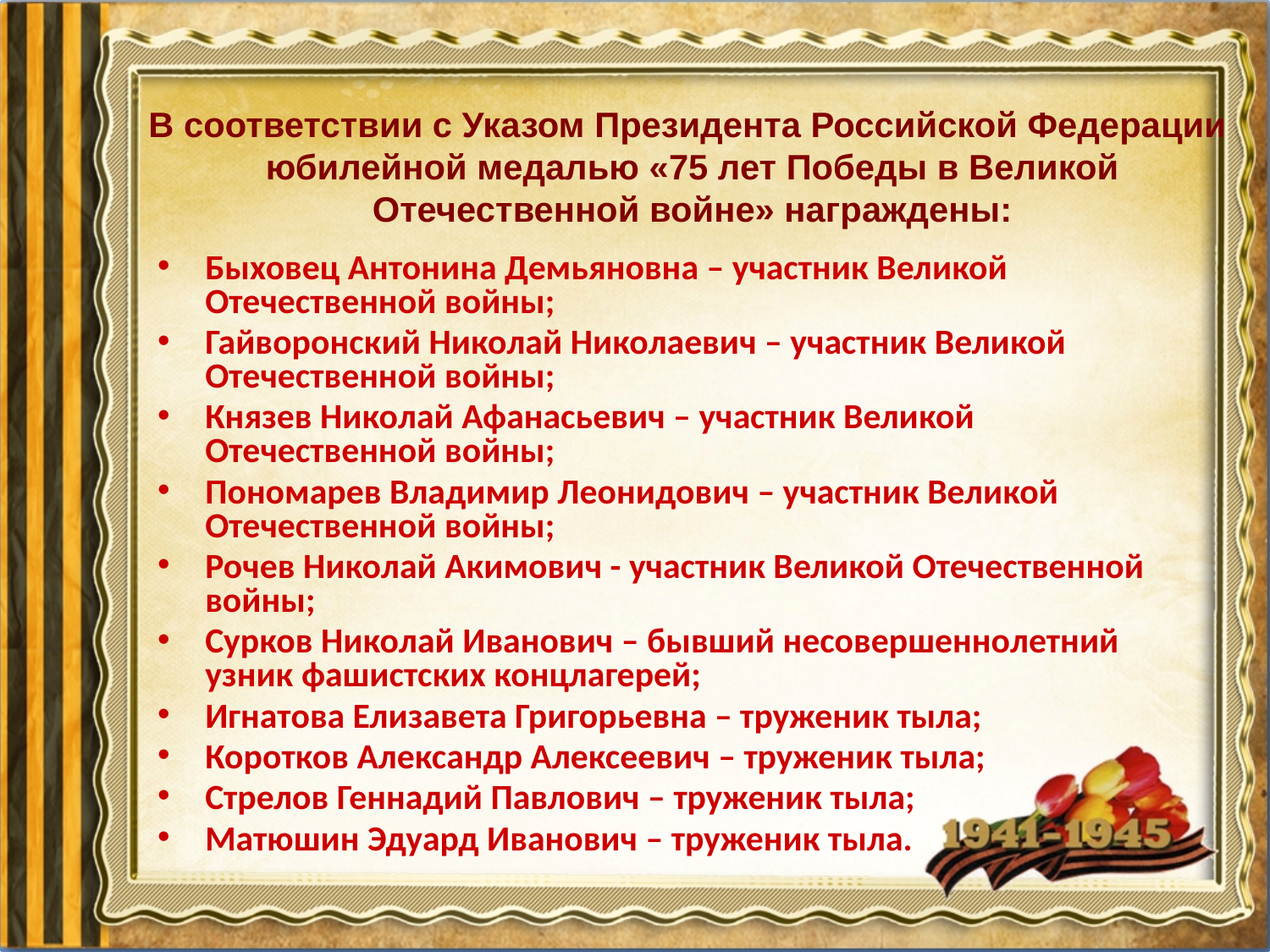

В соответствии с Указом Президента Российской Федерации
юбилейной медалью «75 лет Победы в Великой Отечественной войне» награждены:
Быховец Антонина Демьяновна – участник Великой Отечественной войны;
Гайворонский Николай Николаевич – участник Великой Отечественной войны;
Князев Николай Афанасьевич – участник Великой Отечественной войны;
Пономарев Владимир Леонидович – участник Великой Отечественной войны;
Рочев Николай Акимович - участник Великой Отечественной войны;
Сурков Николай Иванович – бывший несовершеннолетний узник фашистских концлагерей;
Игнатова Елизавета Григорьевна – труженик тыла;
Коротков Александр Алексеевич – труженик тыла;
Стрелов Геннадий Павлович – труженик тыла;
Матюшин Эдуард Иванович – труженик тыла.